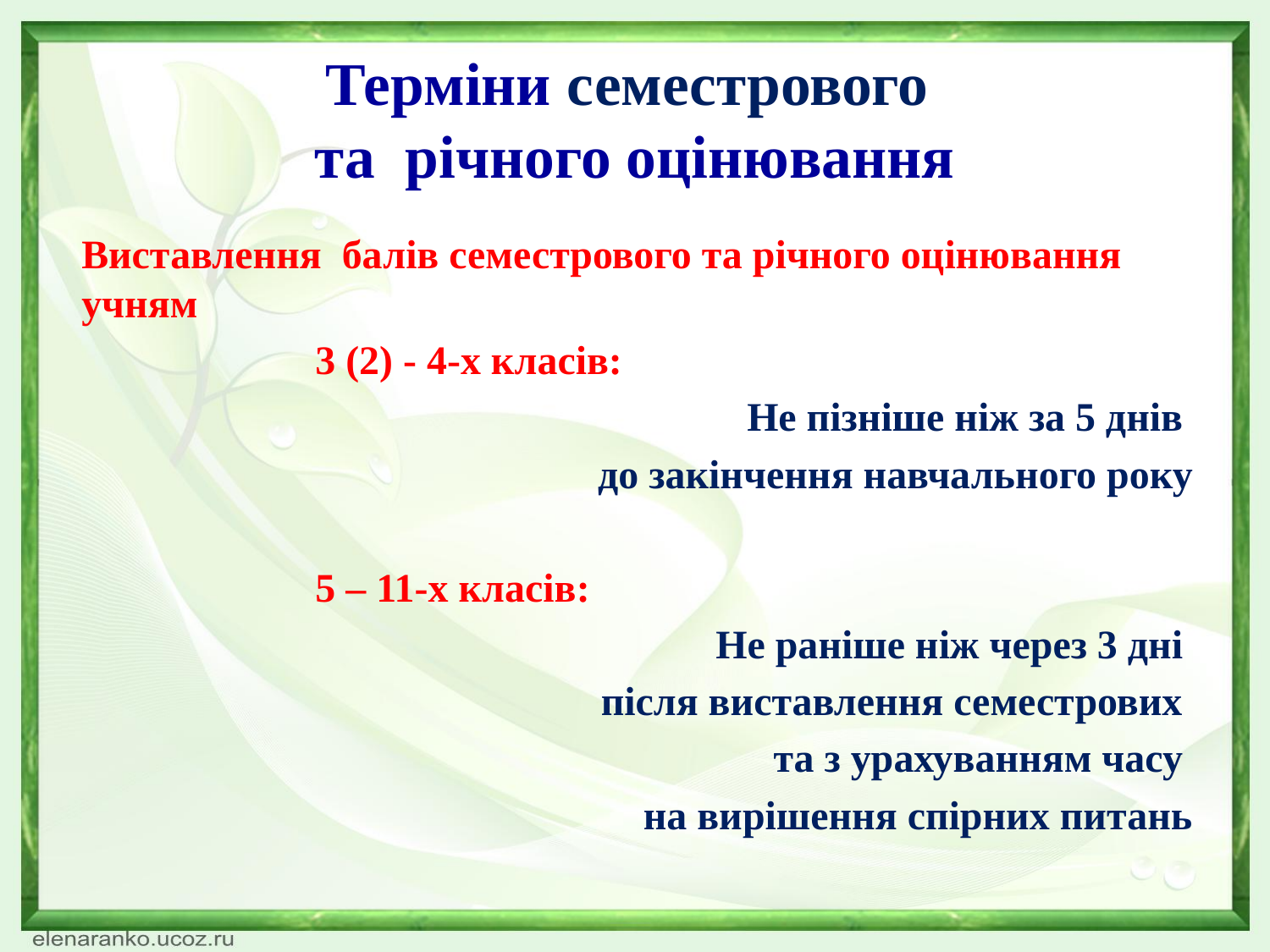

# Терміни семестрового та  річного оцінювання
Виставлення  балів семестрового та річного оцінювання учням
                       3 (2) - 4-х класів:
			Не пізніше ніж за 5 днів
до закінчення навчального року

                       5 – 11-х класів:
Не раніше ніж через 3 дні
після виставлення семестрових
та з урахуванням часу
на вирішення спірних питань